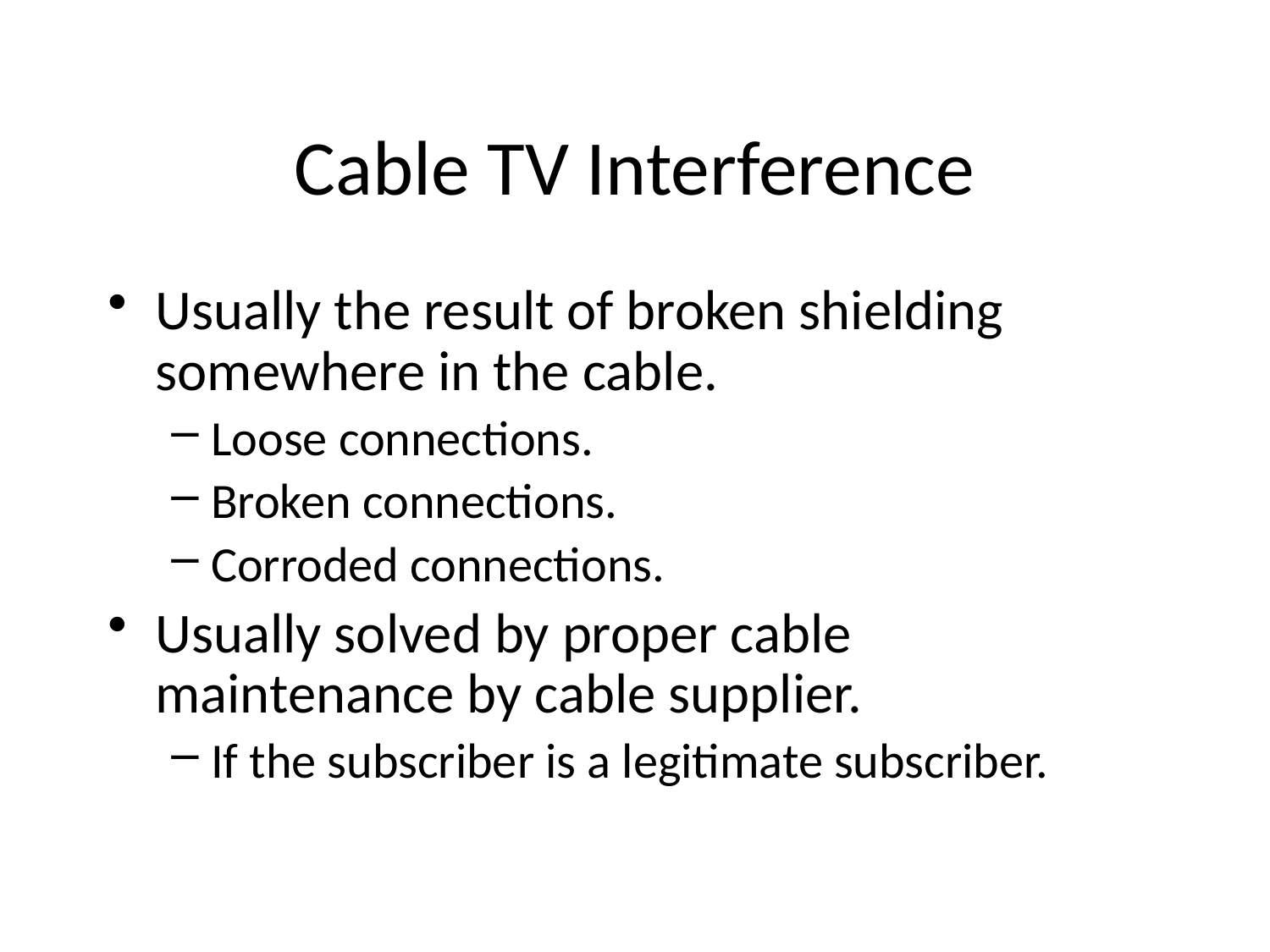

Cable TV Interference
Usually the result of broken shielding somewhere in the cable.
Loose connections.
Broken connections.
Corroded connections.
Usually solved by proper cable maintenance by cable supplier.
If the subscriber is a legitimate subscriber.